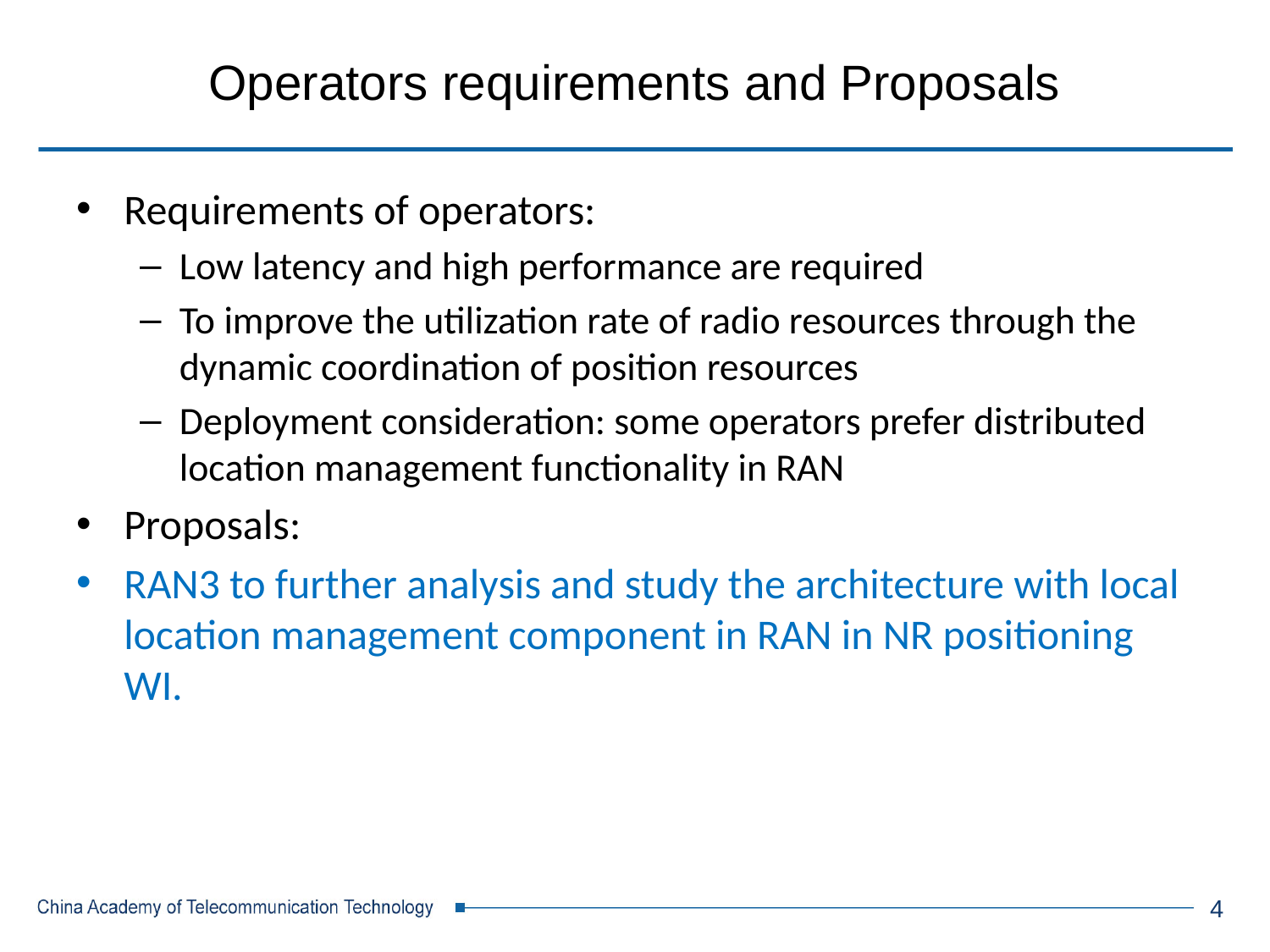

# Operators requirements and Proposals
Requirements of operators:
Low latency and high performance are required
To improve the utilization rate of radio resources through the dynamic coordination of position resources
Deployment consideration: some operators prefer distributed location management functionality in RAN
Proposals:
RAN3 to further analysis and study the architecture with local location management component in RAN in NR positioning WI.
4